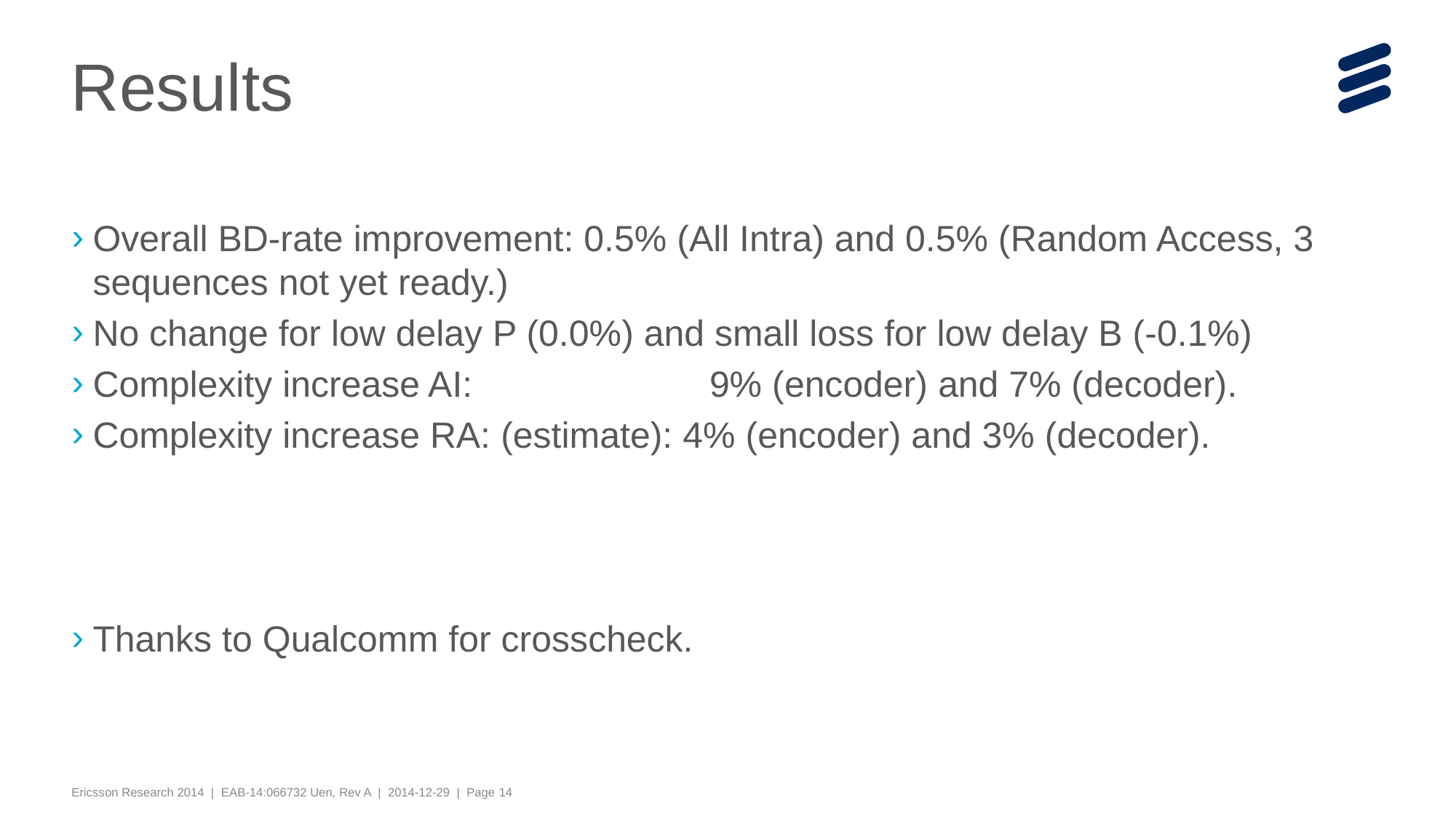

# Results
Overall BD-rate improvement: 0.5% (All Intra) and 0.5% (Random Access, 3 sequences not yet ready.)
No change for low delay P (0.0%) and small loss for low delay B (-0.1%)
Complexity increase AI: 		       9% (encoder) and 7% (decoder).
Complexity increase RA: (estimate): 4% (encoder) and 3% (decoder).

Thanks to Qualcomm for crosscheck.